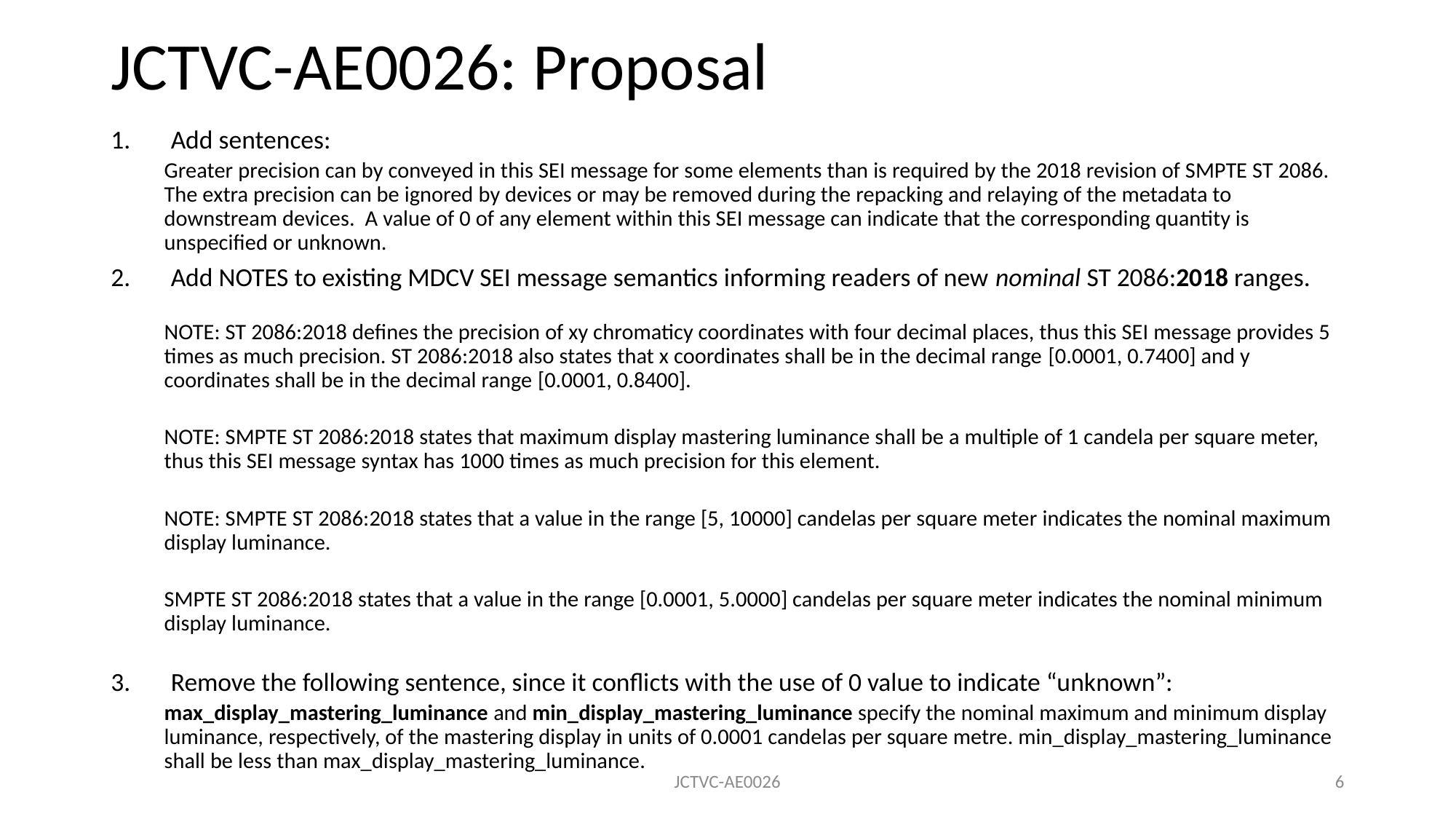

# JCTVC-AE0026: Proposal
Add sentences:
Greater precision can by conveyed in this SEI message for some elements than is required by the 2018 revision of SMPTE ST 2086. The extra precision can be ignored by devices or may be removed during the repacking and relaying of the metadata to downstream devices.  A value of 0 of any element within this SEI message can indicate that the corresponding quantity is unspecified or unknown.
Add NOTES to existing MDCV SEI message semantics informing readers of new nominal ST 2086:2018 ranges.
NOTE: ST 2086:2018 defines the precision of xy chromaticy coordinates with four decimal places, thus this SEI message provides 5 times as much precision. ST 2086:2018 also states that x coordinates shall be in the decimal range [0.0001, 0.7400] and y coordinates shall be in the decimal range [0.0001, 0.8400].

NOTE: SMPTE ST 2086:2018 states that maximum display mastering luminance shall be a multiple of 1 candela per square meter, thus this SEI message syntax has 1000 times as much precision for this element.

NOTE: SMPTE ST 2086:2018 states that a value in the range [5, 10000] candelas per square meter indicates the nominal maximum display luminance.

SMPTE ST 2086:2018 states that a value in the range [0.0001, 5.0000] candelas per square meter indicates the nominal minimum display luminance.
Remove the following sentence, since it conflicts with the use of 0 value to indicate “unknown”:
max_display_mastering_luminance and min_display_mastering_luminance specify the nominal maximum and minimum display luminance, respectively, of the mastering display in units of 0.0001 candelas per square metre. min_display_mastering_luminance shall be less than max_display_mastering_luminance.

JCTVC-AE0026
6